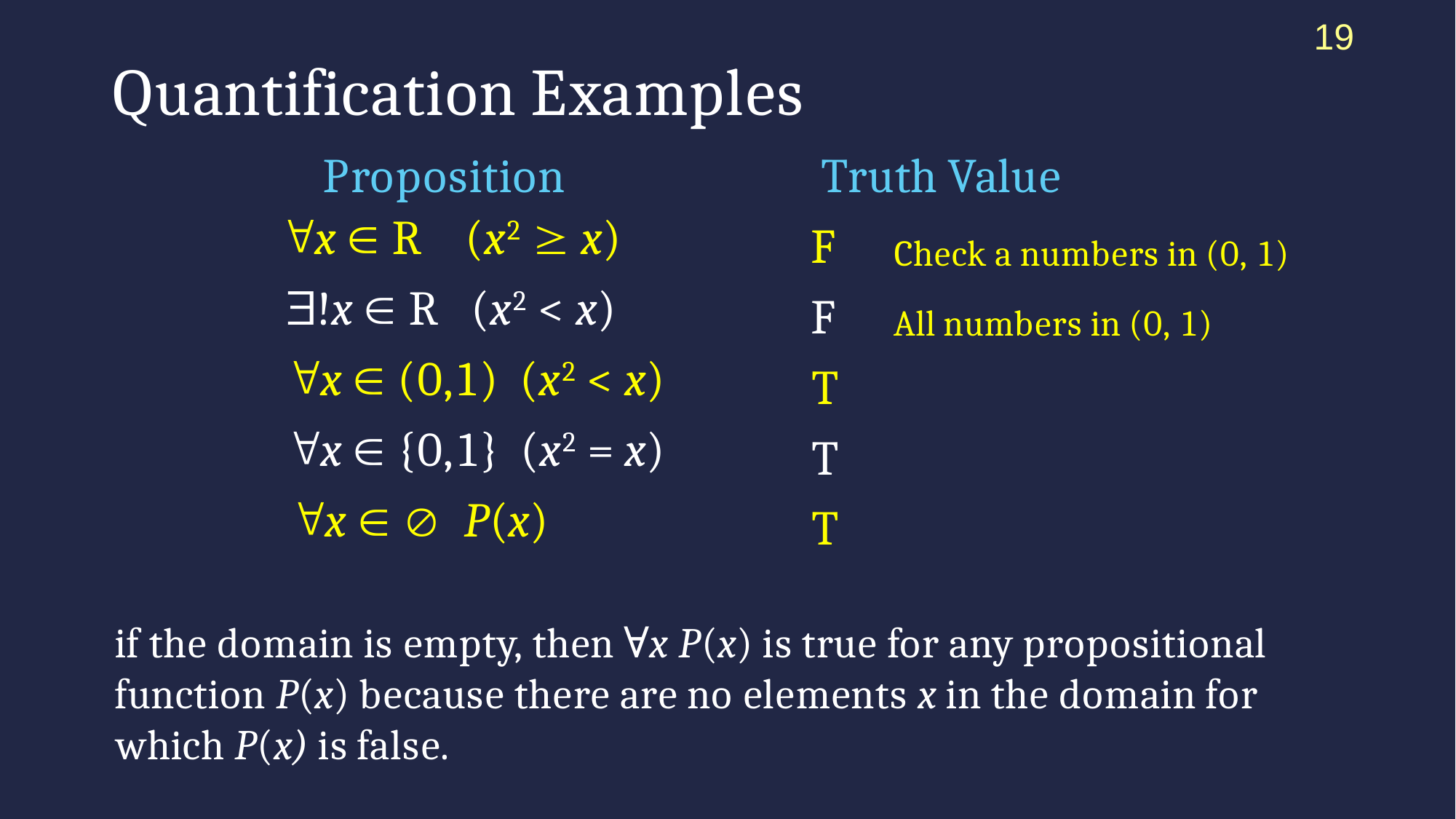

19
# Quantification Examples
       Proposition     		Truth Value
   ∀x ∈ R    (x2 ≥ x)
	 ∃!x ∈ R   (x2 < x)
	 ∀x ∈ (0,1)  (x2 < x)
	 ∀x ∈ {0,1}  (x2 = x)
    ∀x ∈ ∅  P(x)

F
Check a numbers in (0, 1)
F
All numbers in (0, 1)
T
T
T
if the domain is empty, then ∀x P(x) is true for any propositional function P(x) because there are no elements x in the domain for which P(x) is false.